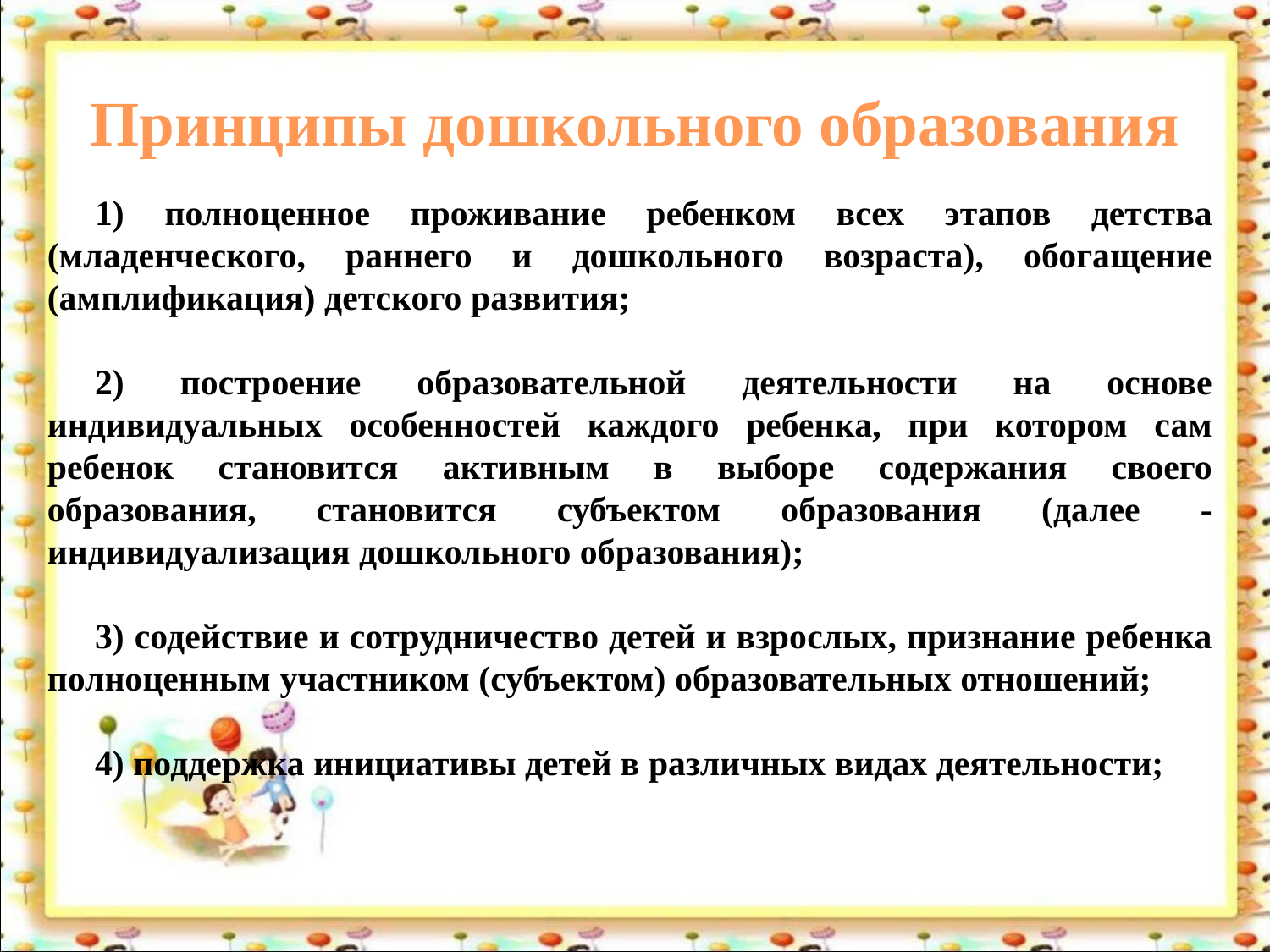

Принципы дошкольного образования
1) полноценное проживание ребенком всех этапов детства (младенческого, раннего и дошкольного возраста), обогащение (амплификация) детского развития;

2) построение образовательной деятельности на основе индивидуальных особенностей каждого ребенка, при котором сам ребенок становится активным в выборе содержания своего образования, становится субъектом образования (далее - индивидуализация дошкольного образования);

3) содействие и сотрудничество детей и взрослых, признание ребенка полноценным участником (субъектом) образовательных отношений;

4) поддержка инициативы детей в различных видах деятельности;